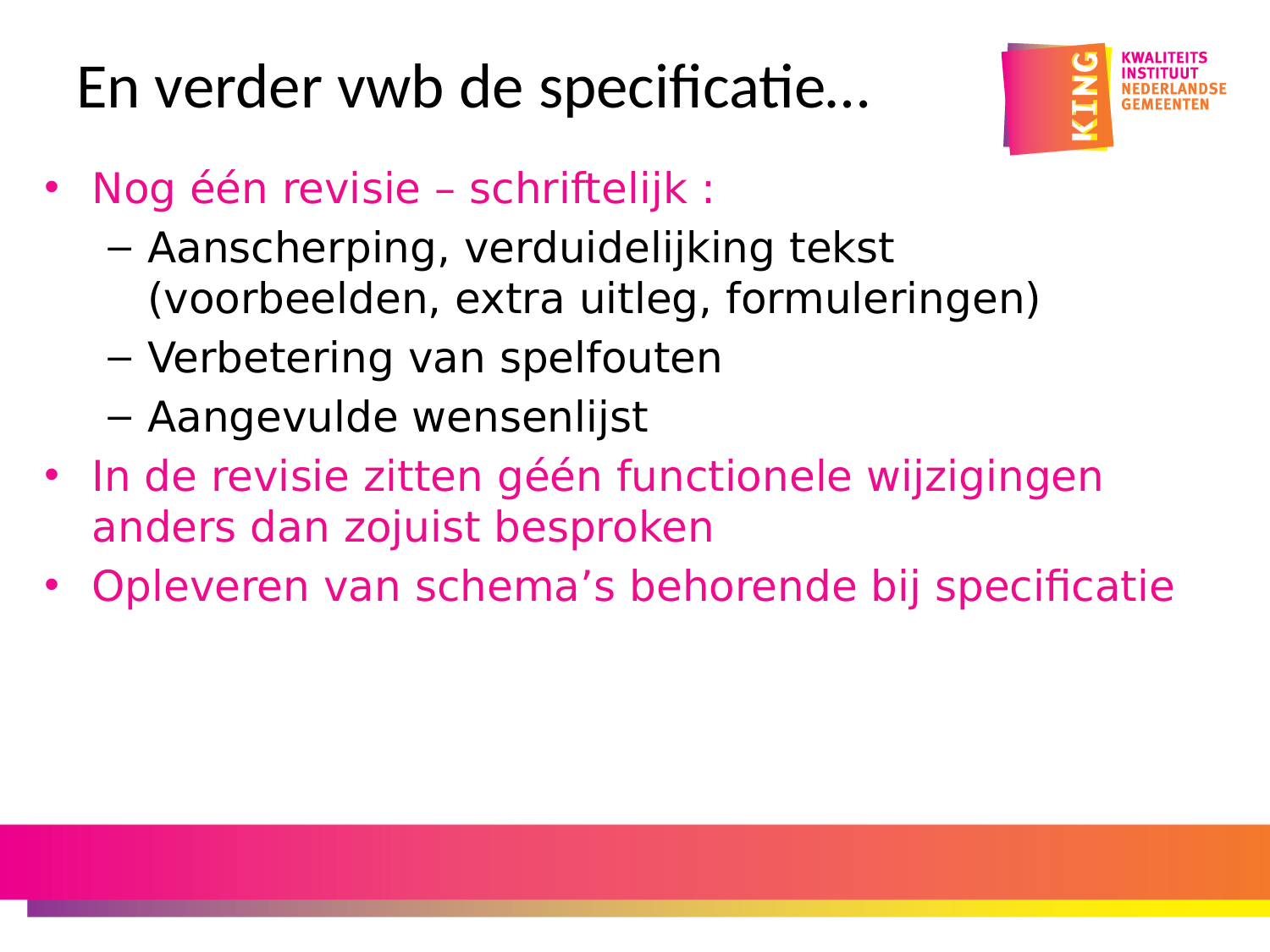

# En verder vwb de specificatie…
Nog één revisie – schriftelijk :
Aanscherping, verduidelijking tekst (voorbeelden, extra uitleg, formuleringen)
Verbetering van spelfouten
Aangevulde wensenlijst
In de revisie zitten géén functionele wijzigingen anders dan zojuist besproken
Opleveren van schema’s behorende bij specificatie